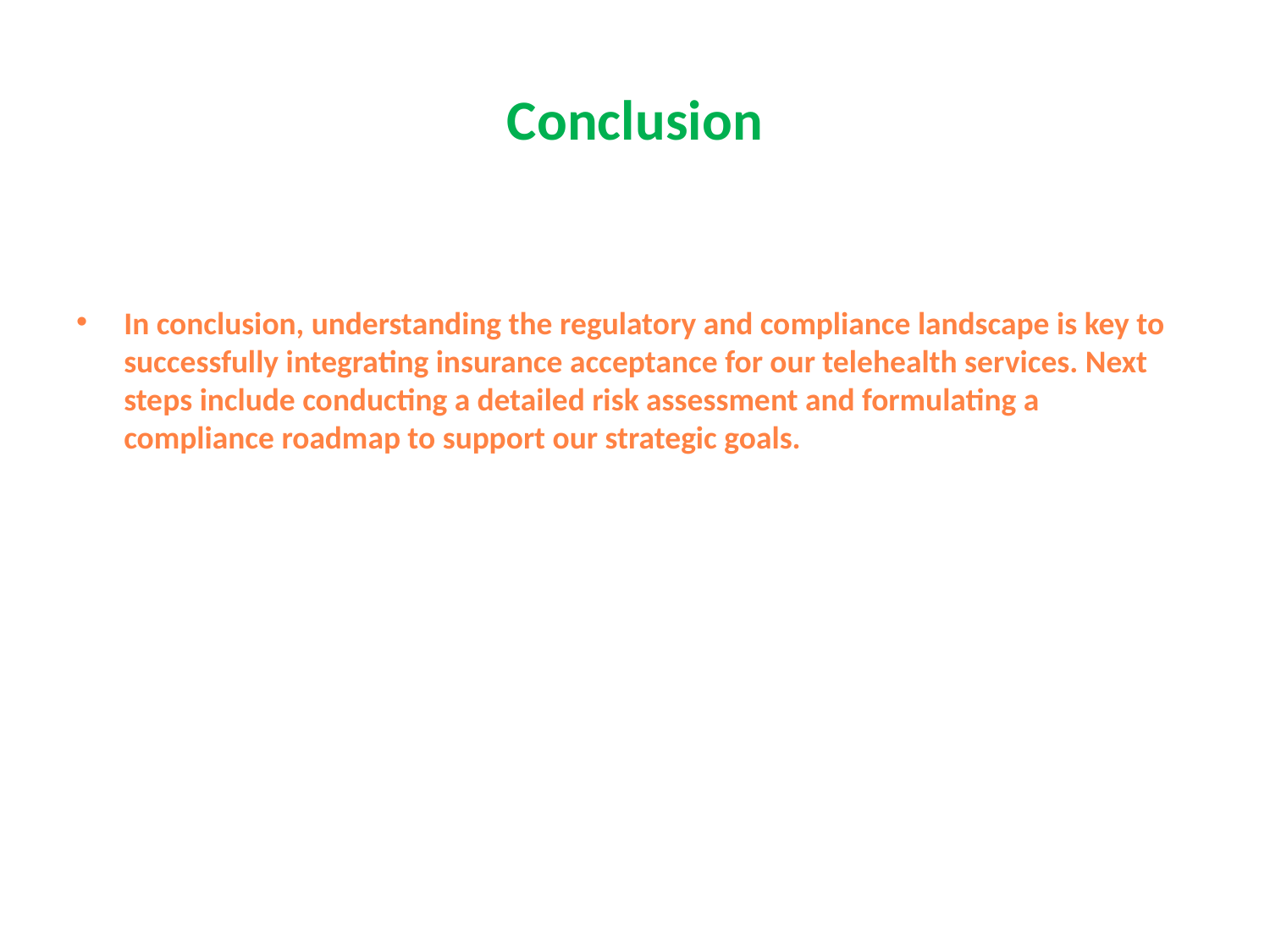

# Conclusion

In conclusion, understanding the regulatory and compliance landscape is key to successfully integrating insurance acceptance for our telehealth services. Next steps include conducting a detailed risk assessment and formulating a compliance roadmap to support our strategic goals.